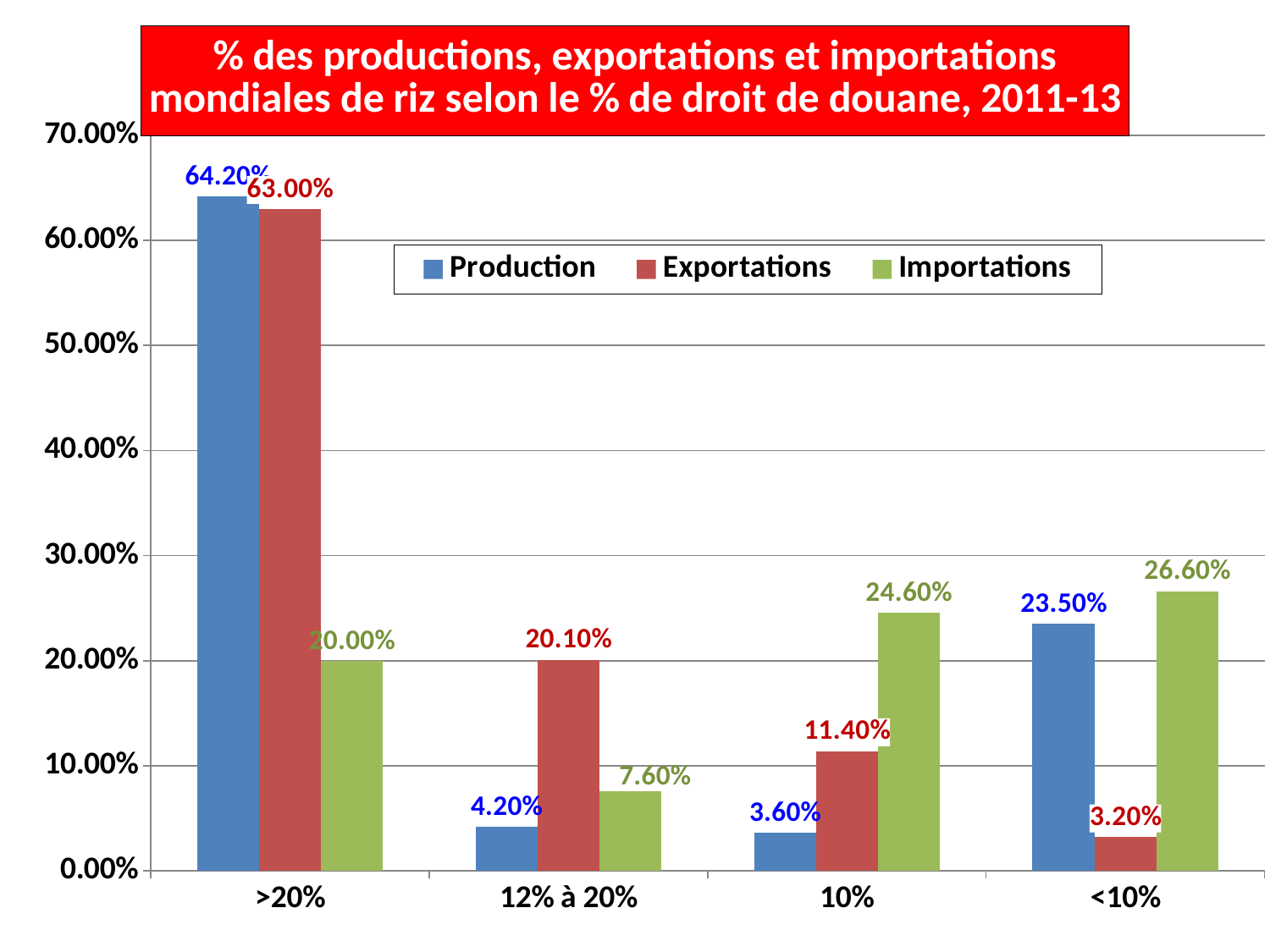

### Chart: % des productions, exportations et importations mondiales de riz selon le % de droit de douane, 2011-13

| Category | Production | Exportations | Importations |
|---|---|---|---|
| >20% | 0.642 | 0.63 | 0.2 |
| 12% à 20% | 0.042 | 0.201 | 0.076 |
| 10% | 0.036 | 0.114 | 0.246 |
| <10% | 0.235 | 0.032 | 0.266 |